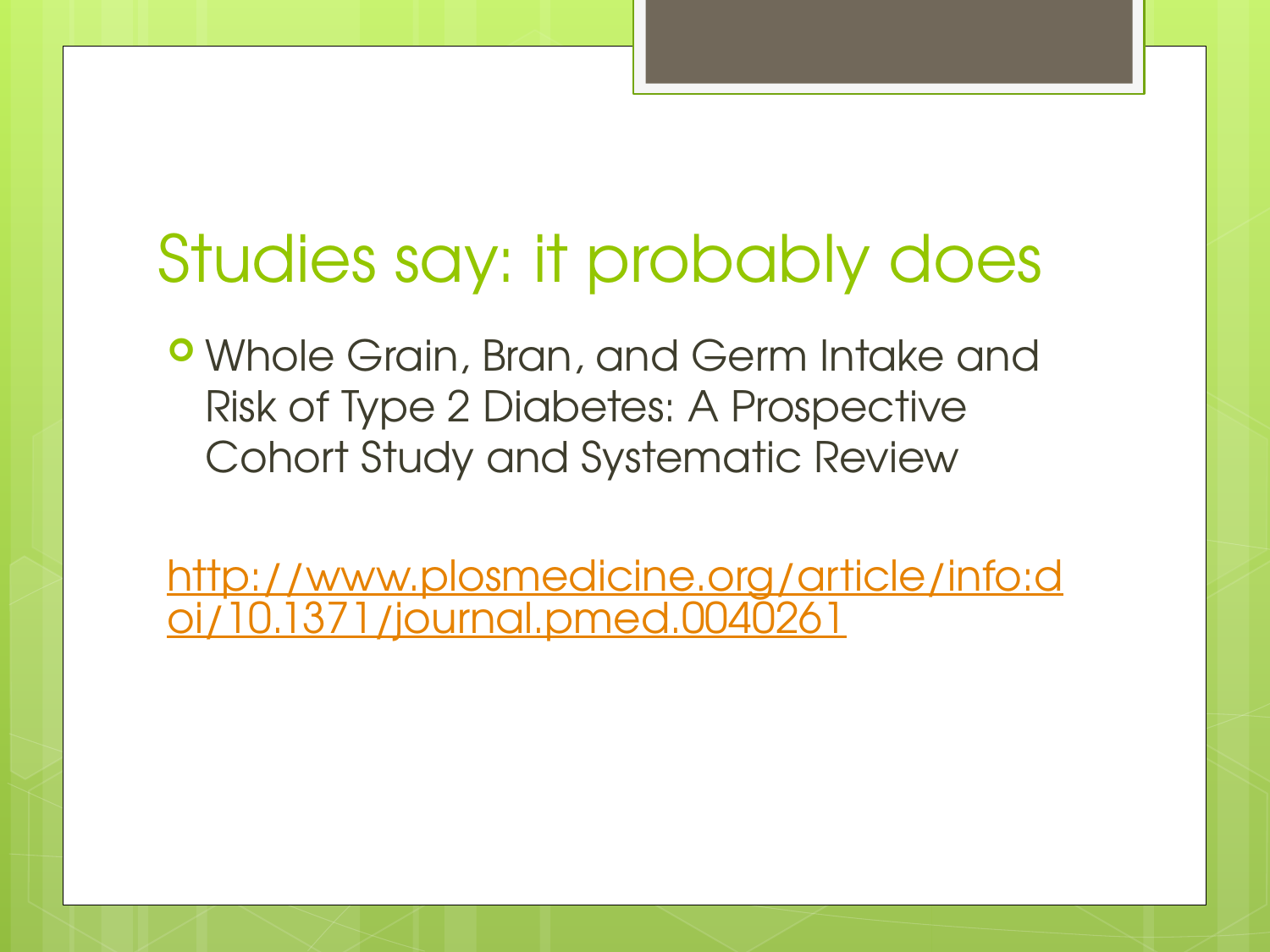

# Studies say: it probably does
Whole Grain, Bran, and Germ Intake and Risk of Type 2 Diabetes: A Prospective Cohort Study and Systematic Review

http://www.plosmedicine.org/article/info:doi/10.1371/journal.pmed.0040261